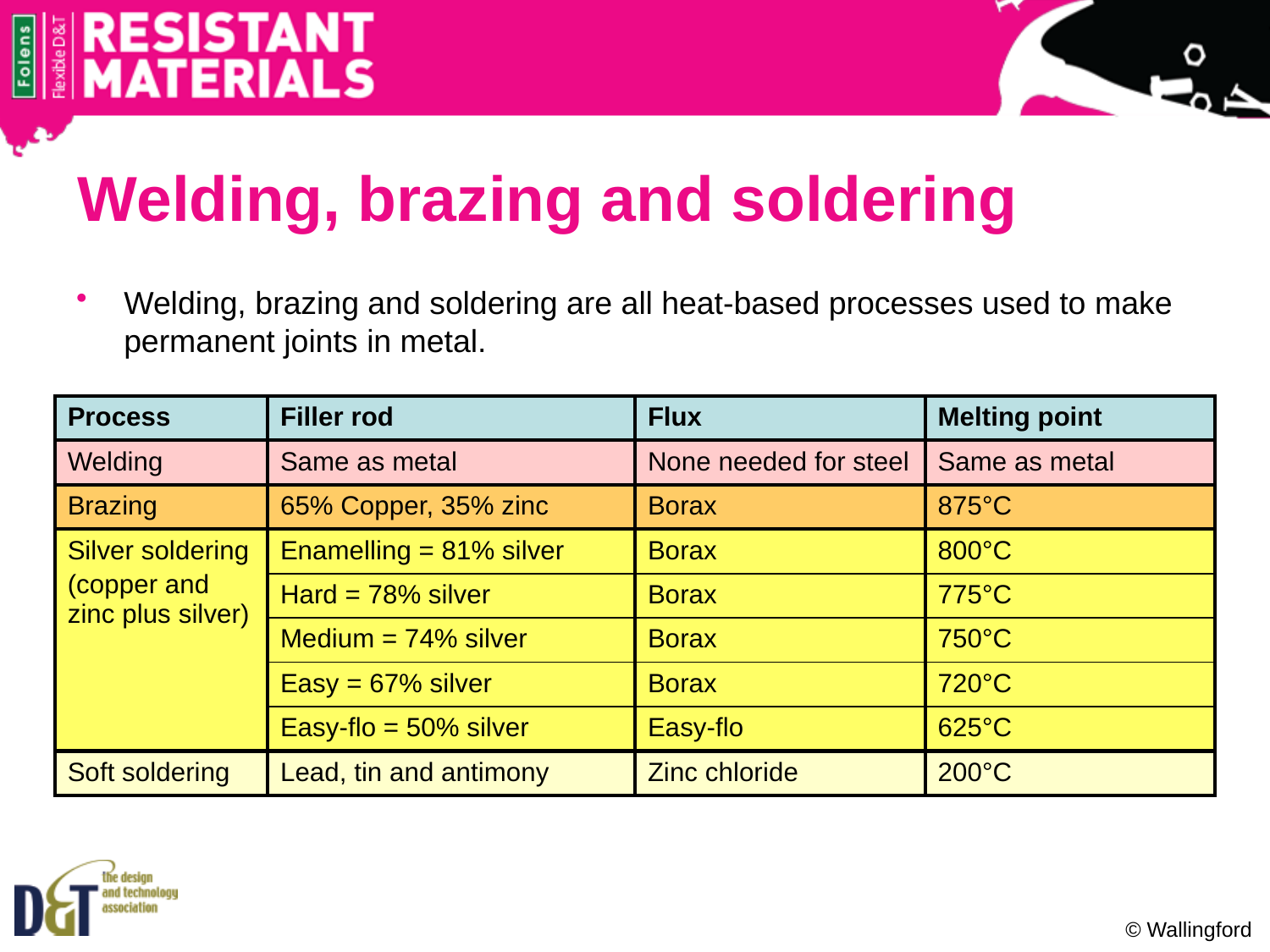

# Welding, brazing and soldering
Welding, brazing and soldering are all heat-based processes used to make permanent joints in metal.

| Process | Filler rod | Flux | Melting point |
| --- | --- | --- | --- |
| Welding | Same as metal | None needed for steel | Same as metal |
| Brazing | 65% Copper, 35% zinc | Borax | 875°C |
| Silver soldering (copper and zinc plus silver) | Enamelling = 81% silver | Borax | 800°C |
|  | Hard = 78% silver | Borax | 775°C |
|  | Medium = 74% silver | Borax | 750°C |
|  | Easy = 67% silver | Borax | 720°C |
|  | Easy-flo = 50% silver | Easy-flo | 625°C |
| Soft soldering | Lead, tin and antimony | Zinc chloride | 200°C |
© Wallingford